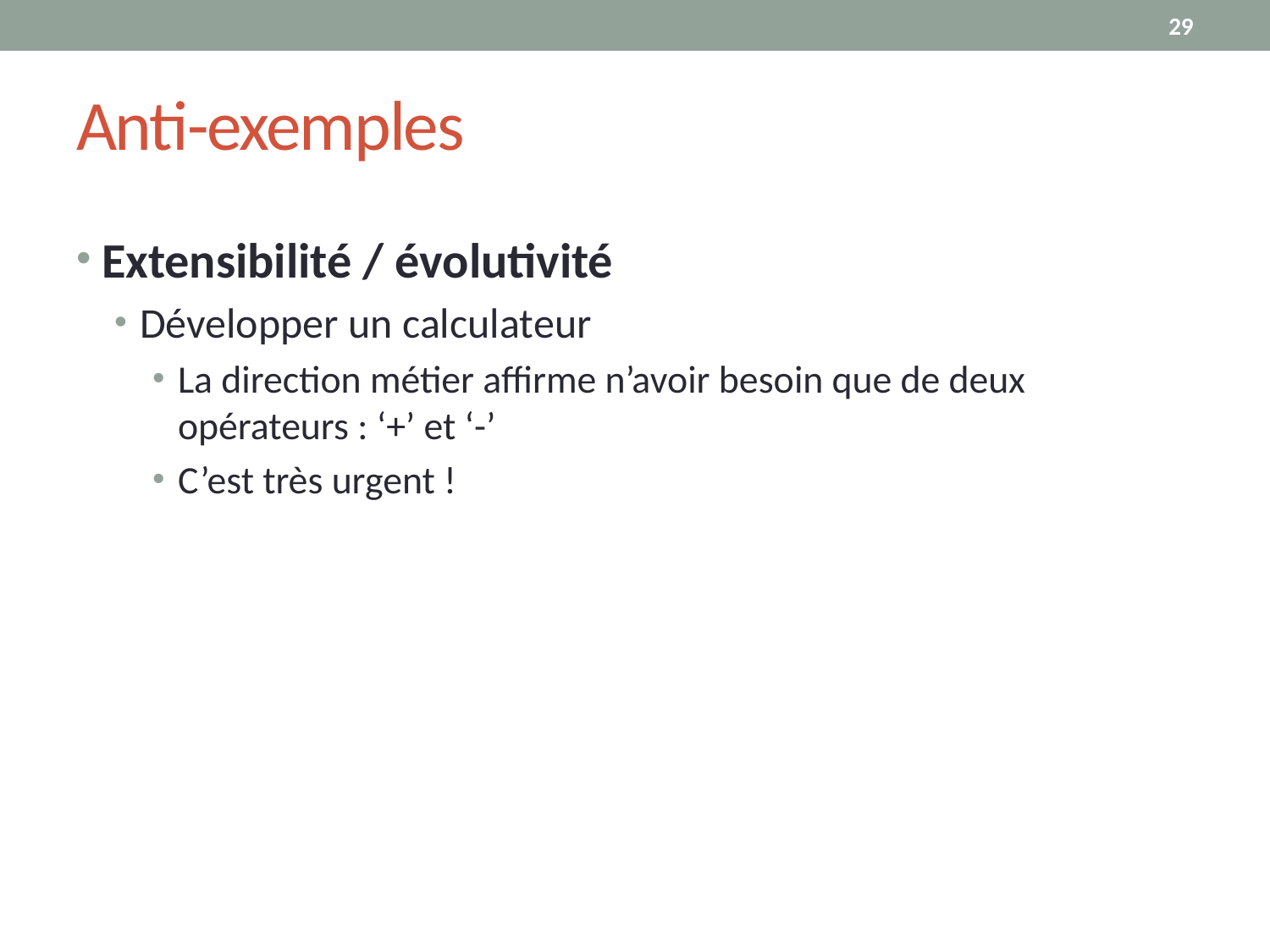

29
# Anti-exemples
Extensibilité / évolutivité
Développer un calculateur
La direction métier affirme n’avoir besoin que de deux opérateurs : ‘+’ et ‘-’
C’est très urgent !